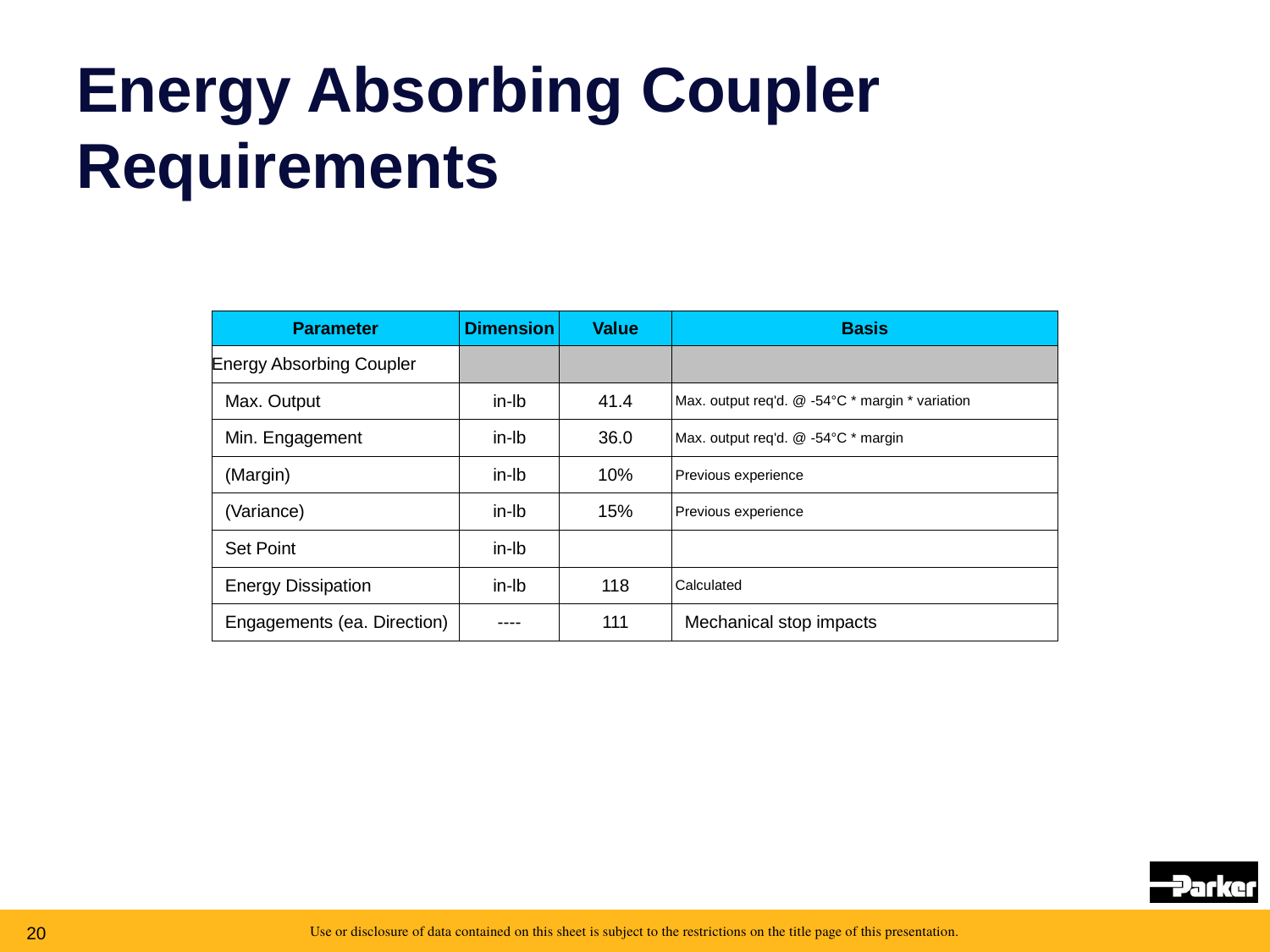

# Energy Absorbing Coupler Requirements
| Parameter | Dimension | Value | Basis |
| --- | --- | --- | --- |
| Energy Absorbing Coupler |  |  |  |
| Max. Output | in-lb | 41.4 | Max. output req'd. @ -54°C \* margin \* variation |
| Min. Engagement | in-lb | 36.0 | Max. output req'd. @ -54°C \* margin |
| (Margin) | in-lb | 10% | Previous experience |
| (Variance) | in-lb | 15% | Previous experience |
| Set Point | in-lb |  |  |
| Energy Dissipation | in-lb | 118 | Calculated |
| Engagements (ea. Direction) | ---- | 111 | Mechanical stop impacts |